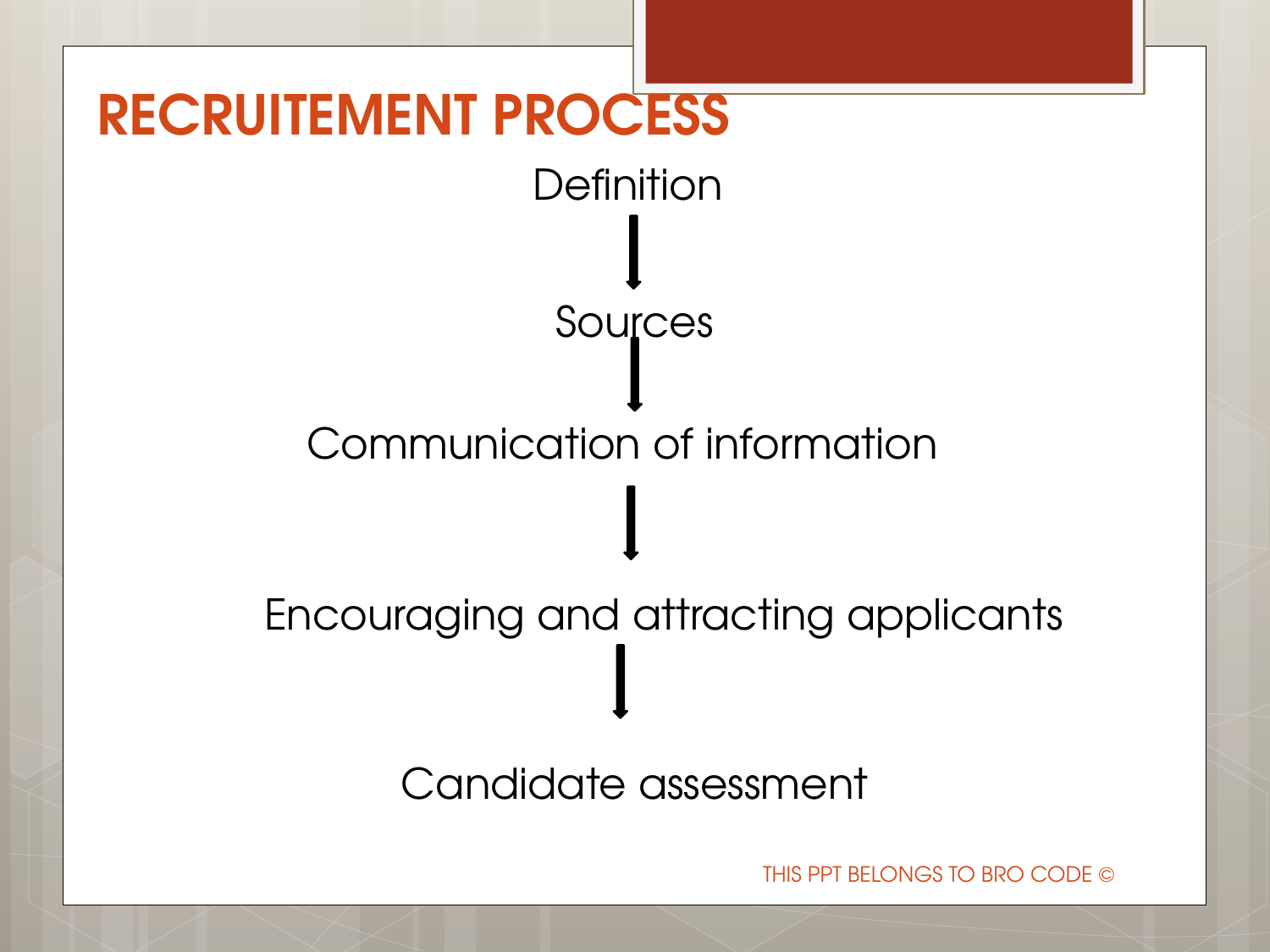

# RECRUITEMENT PROCESS
Definition

Sources

Communication of information

Encouraging and attracting applicants

Candidate assessment
THIS PPT BELONGS TO BRO CODE ©